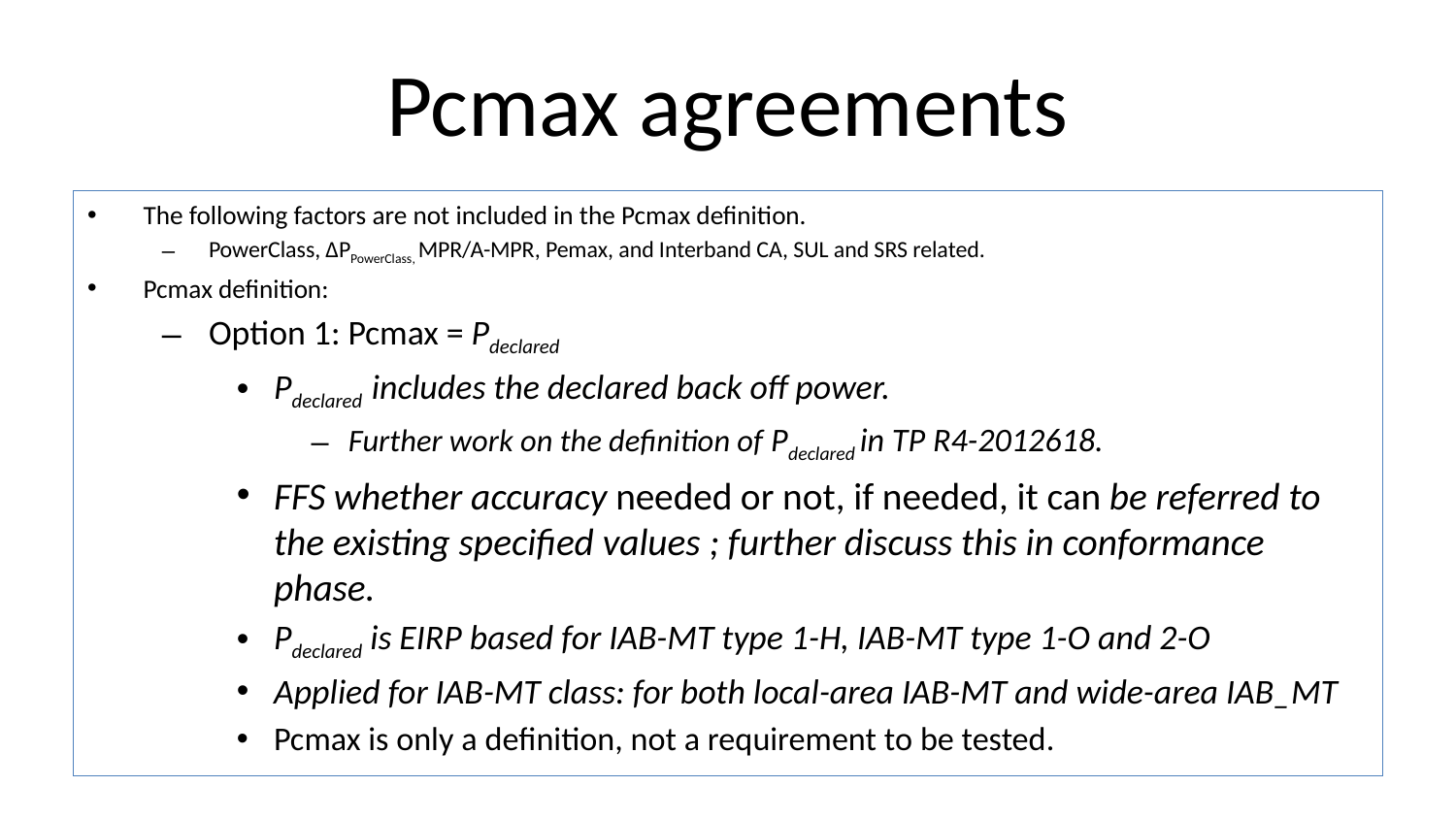

# Pcmax agreements
The following factors are not included in the Pcmax definition.
PowerClass, ΔPPowerClass, MPR/A-MPR, Pemax, and Interband CA, SUL and SRS related.
Pcmax definition:
Option 1: Pcmax = Pdeclared
Pdeclared  includes the declared back off power.
Further work on the definition of Pdeclared in TP R4-2012618.
FFS whether accuracy needed or not, if needed, it can be referred to the existing specified values ; further discuss this in conformance phase.
Pdeclared is EIRP based for IAB-MT type 1-H, IAB-MT type 1-O and 2-O
Applied for IAB-MT class: for both local-area IAB-MT and wide-area IAB_MT
Pcmax is only a definition, not a requirement to be tested.